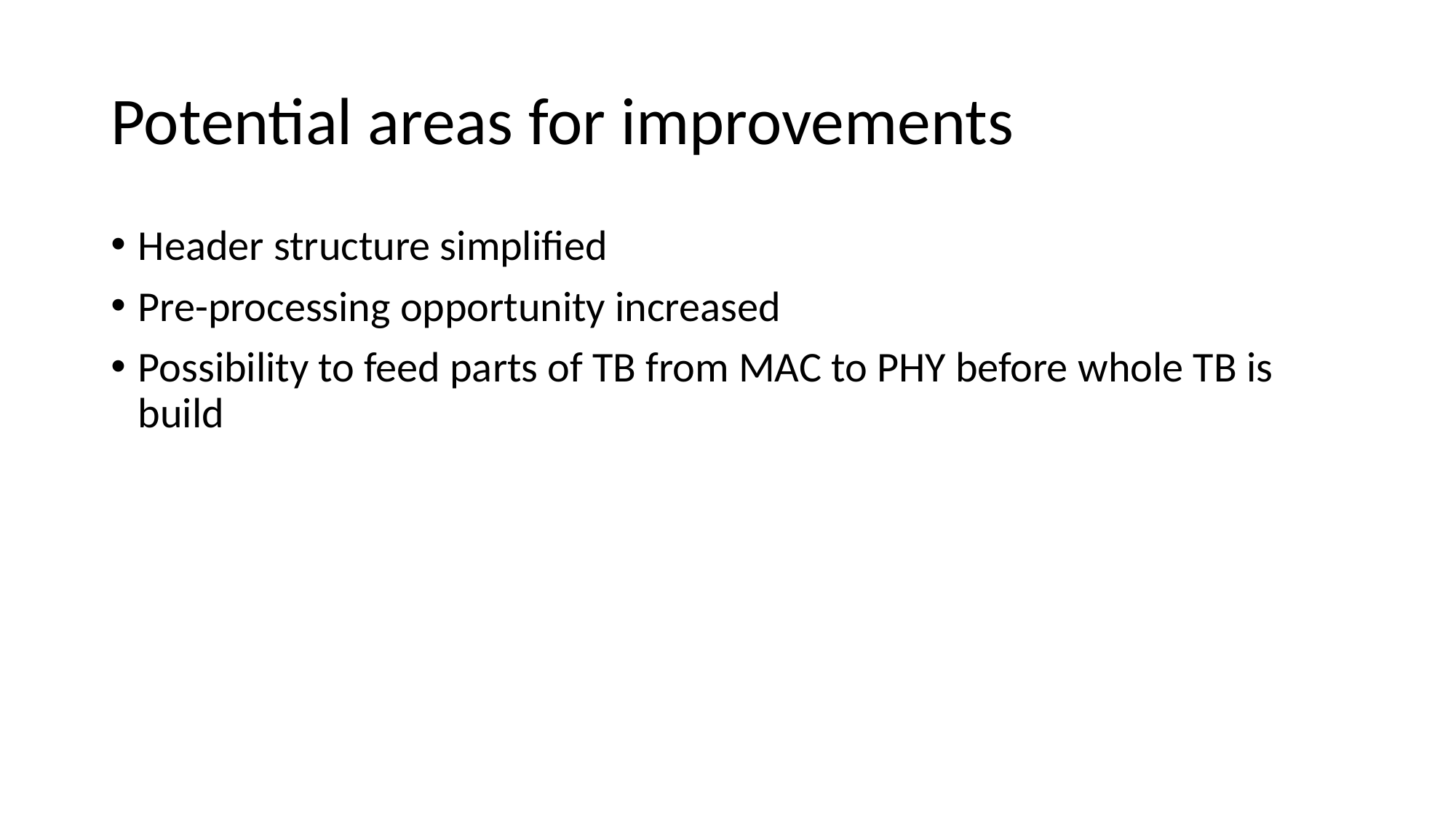

# Potential areas for improvements
Header structure simplified
Pre-processing opportunity increased
Possibility to feed parts of TB from MAC to PHY before whole TB is build